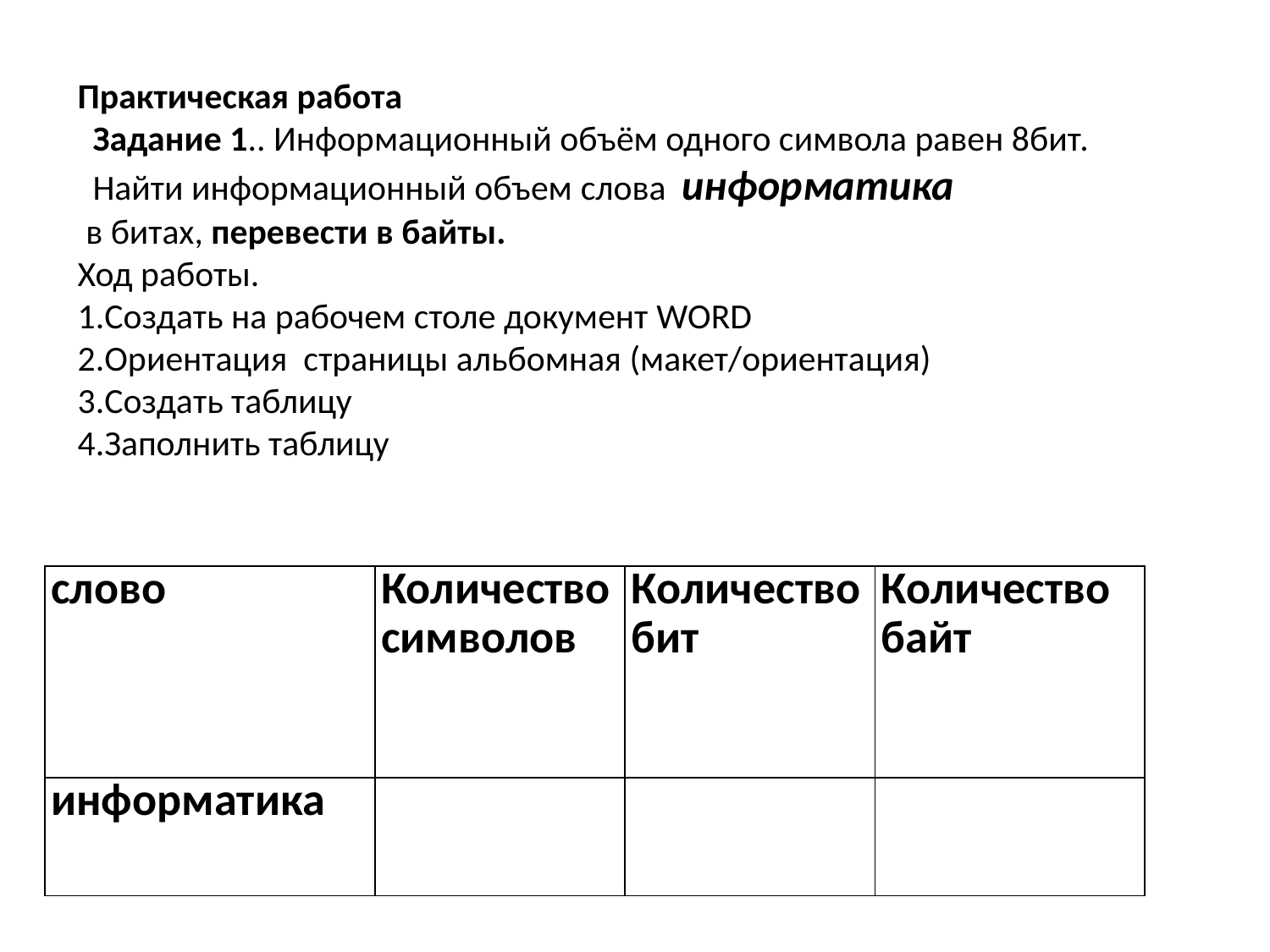

Практическая работа
Задание 1.. Информационный объём одного символа равен 8бит.
Найти информационный объем слова  информатика
 в битах, перевести в байты.
Ход работы.
1.Создать на рабочем столе документ WORD
2.Ориентация  страницы альбомная (макет/ориентация)
3.Создать таблицу
4.Заполнить таблицу

| слово | Количество символов | Количество бит | Количество байт |
| --- | --- | --- | --- |
| информатика |  |  |  |